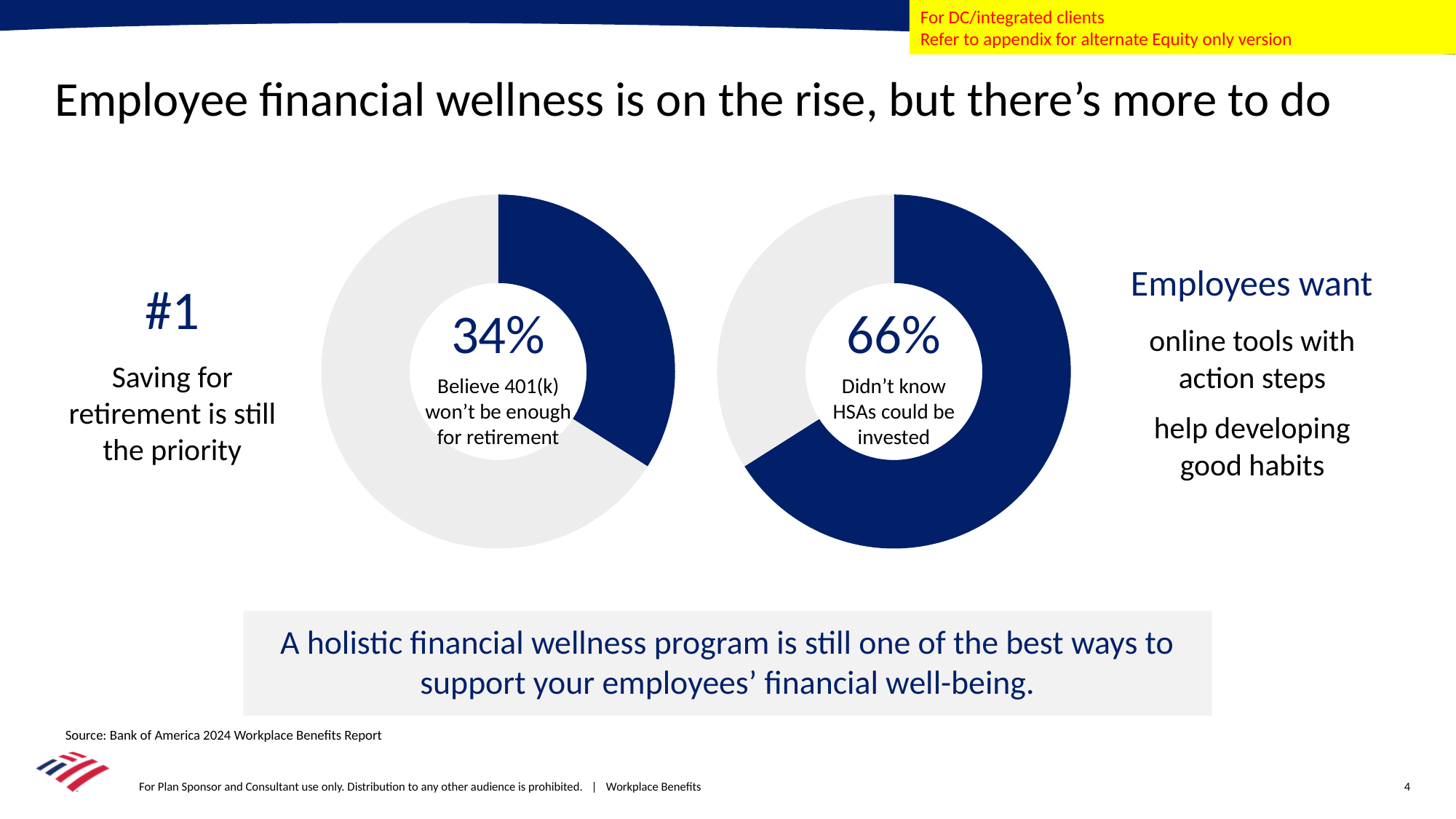

For DC/integrated clients
Refer to appendix for alternate Equity only version
# Employee financial wellness is on the rise, but there’s more to do

### Chart

| Category | Sales |
|---|---|
| 1st Qtr | 34.0 |
| 2nd Qtr | 66.0 |
34%
Believe 401(k) won’t be enough for retirement

### Chart

| Category | Sales |
|---|---|
| 1st Qtr | 66.0 |
| 2nd Qtr | 34.0 |
66%
Didn’t know HSAs could be invested
Employees want
online tools with action steps

help developing good habits
#1
Saving for retirement is still the priority

A holistic financial wellness program is still one of the best ways to support your employees’ financial well-being.
Source: Bank of America 2024 Workplace Benefits Report
4